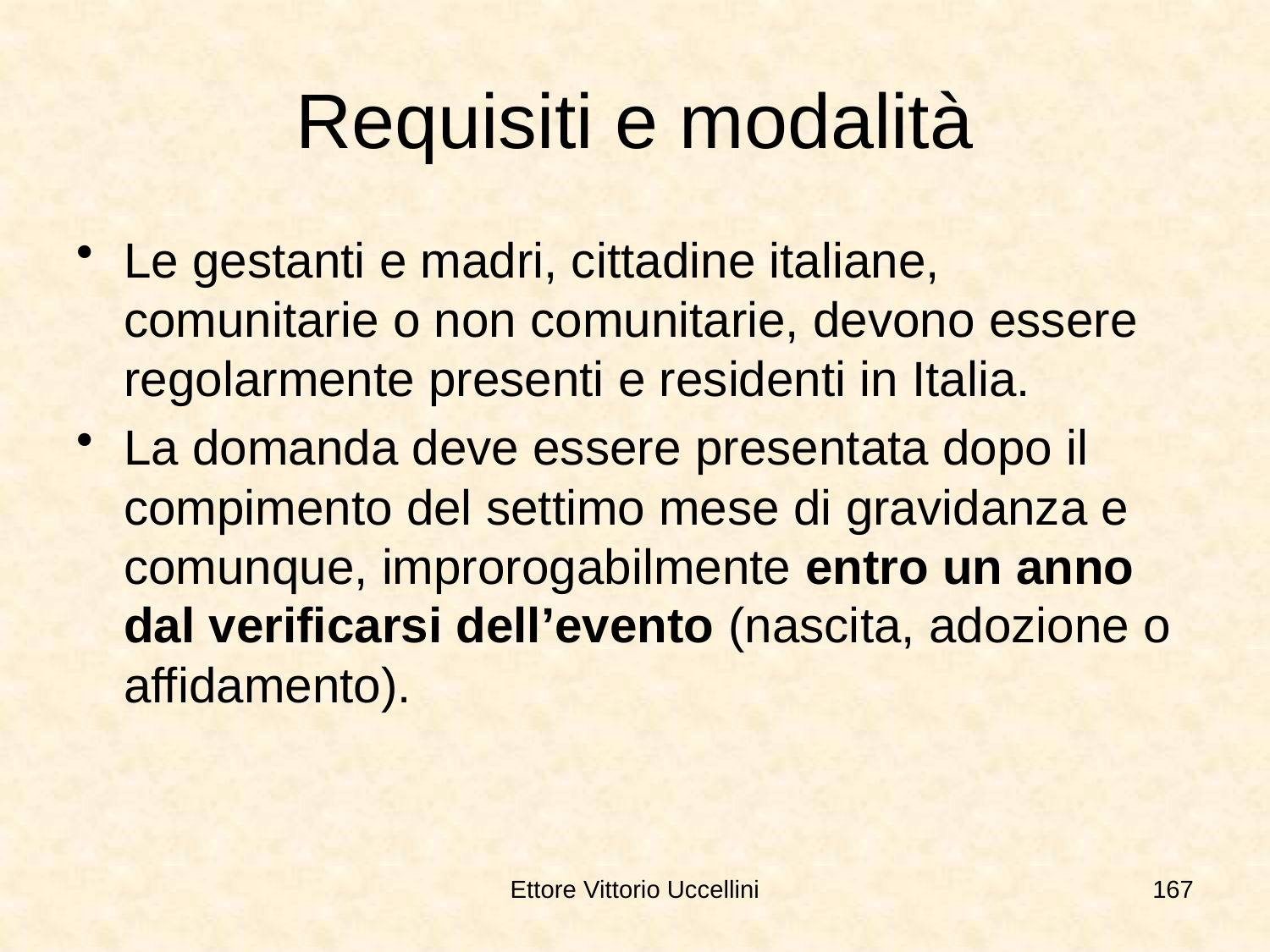

# Requisiti e modalità
Le gestanti e madri, cittadine italiane, comunitarie o non comunitarie, devono essere regolarmente presenti e residenti in Italia.
La domanda deve essere presentata dopo il compimento del settimo mese di gravidanza e comunque, improrogabilmente entro un anno dal verificarsi dell’evento (nascita, adozione o affidamento).
Ettore Vittorio Uccellini
167